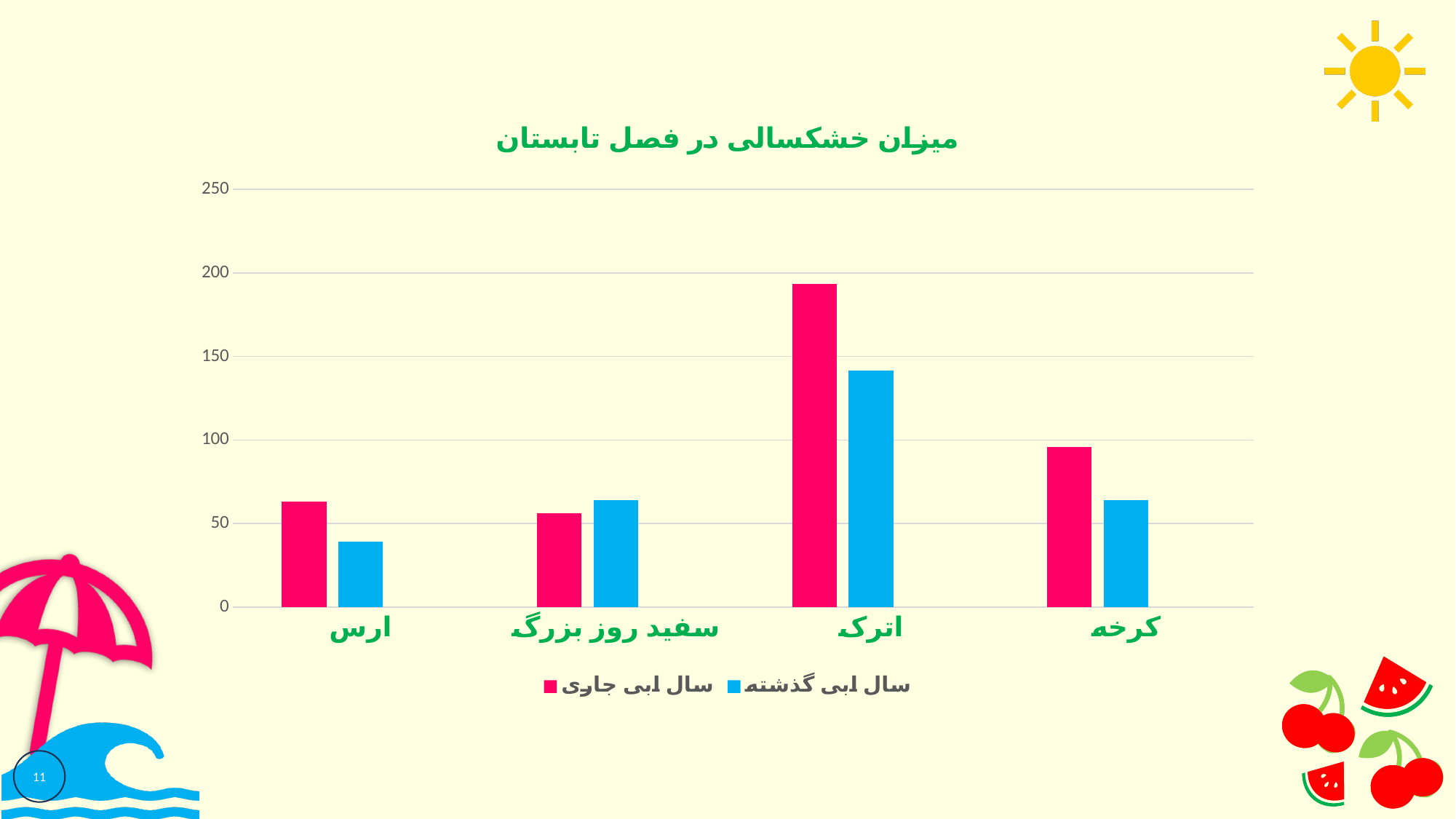

### Chart: میزان خشکسالی در فصل تابستان

| Category | سال ابی جاری | سال ابی گذشته | Column1 |
|---|---|---|---|
| ارس | 63.1 | 39.2 | None |
| سفید روز بزرگ | 56.4 | 64.1 | None |
| اترک | 193.6 | 141.5 | None |
| کرخه | 95.8 | 64.1 | None |
11